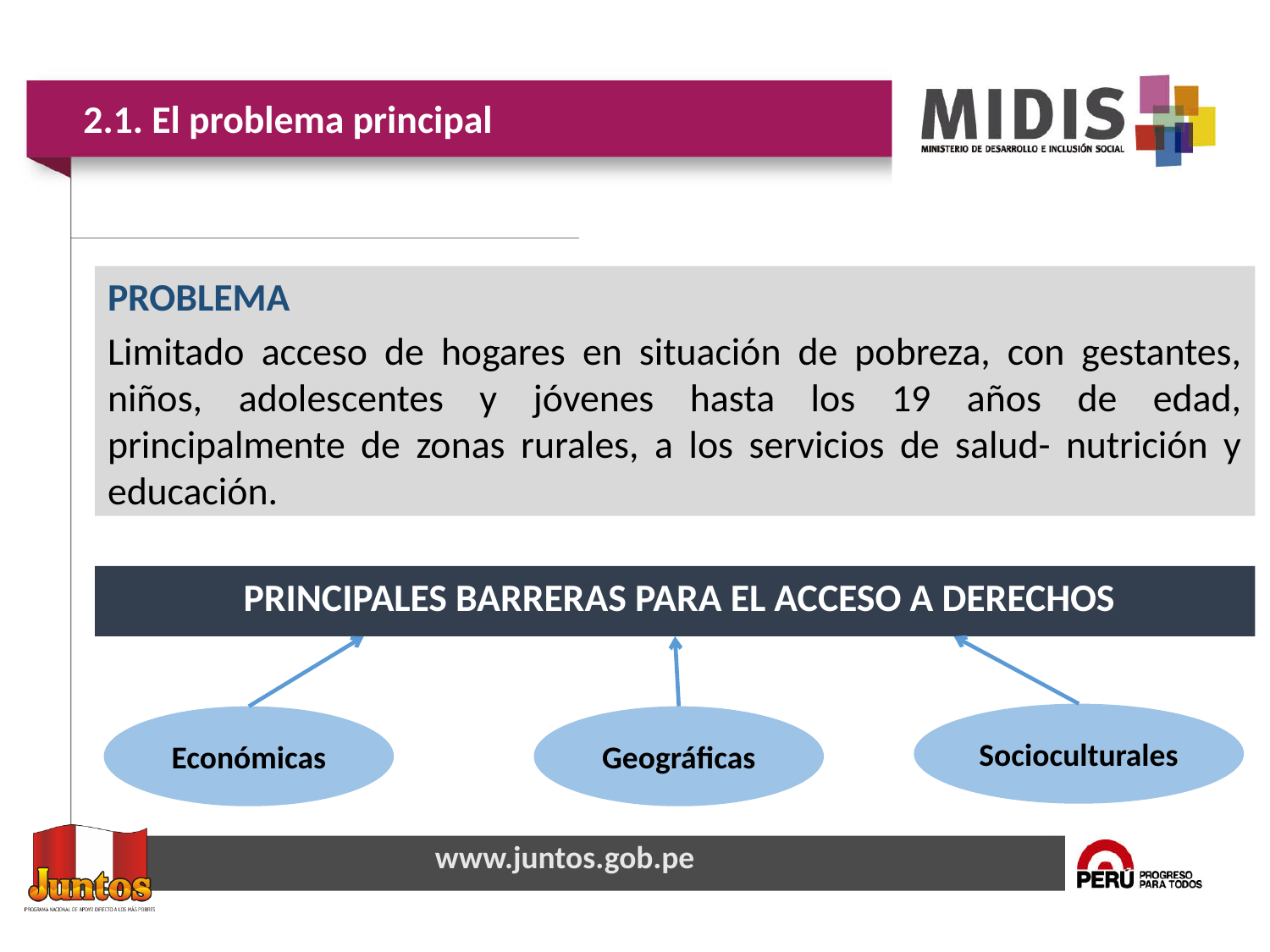

2.1. El problema principal
PROBLEMA
Limitado acceso de hogares en situación de pobreza, con gestantes, niños, adolescentes y jóvenes hasta los 19 años de edad, principalmente de zonas rurales, a los servicios de salud- nutrición y educación.
 PRINCIPALES BARRERAS PARA EL ACCESO A DERECHOS
.
Socioculturales
Económicas
Geográficas